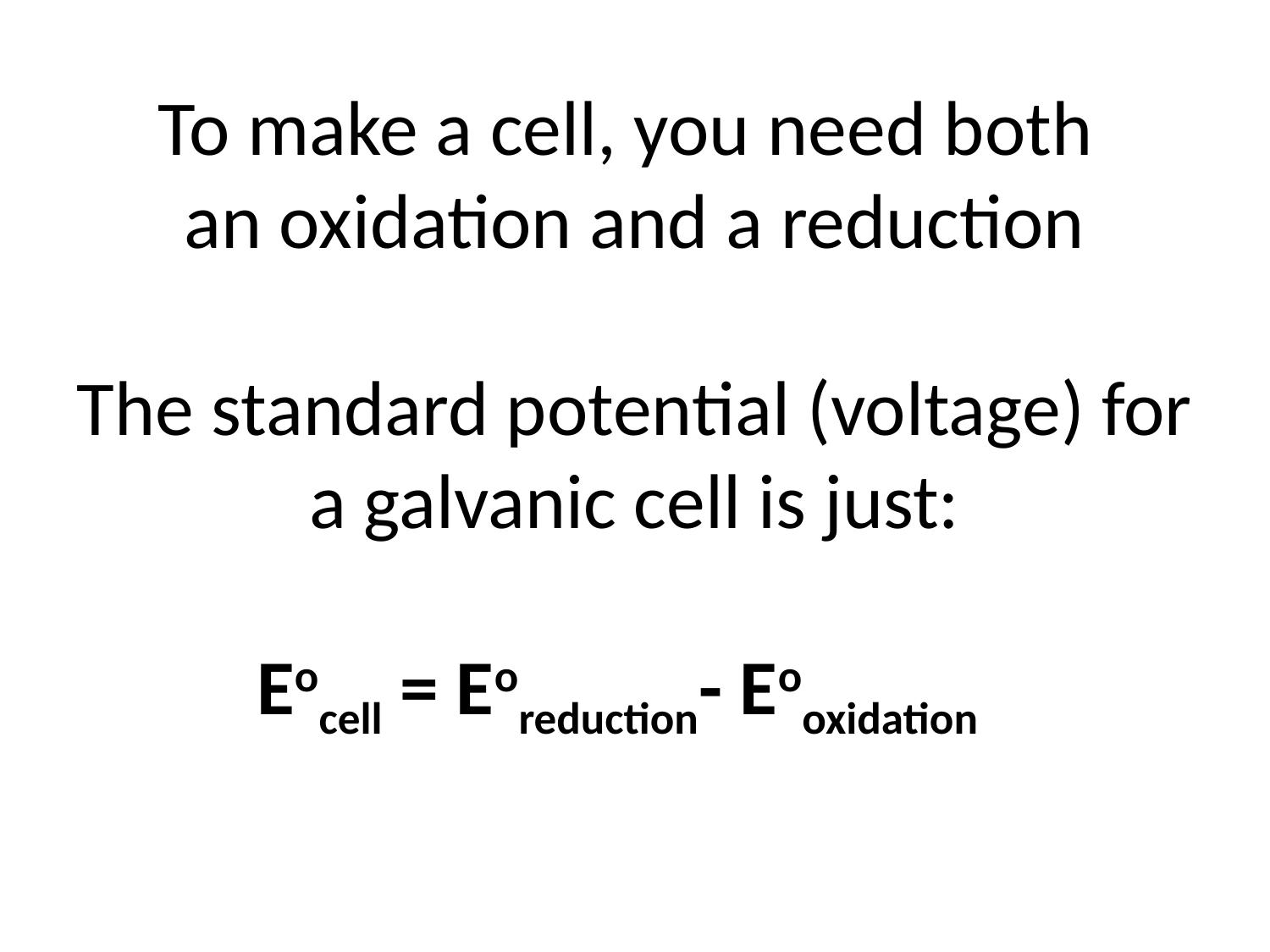

# To make a cell, you need both an oxidation and a reduction The standard potential (voltage) for a galvanic cell is just: Eocell = Eoreduction- Eooxidation